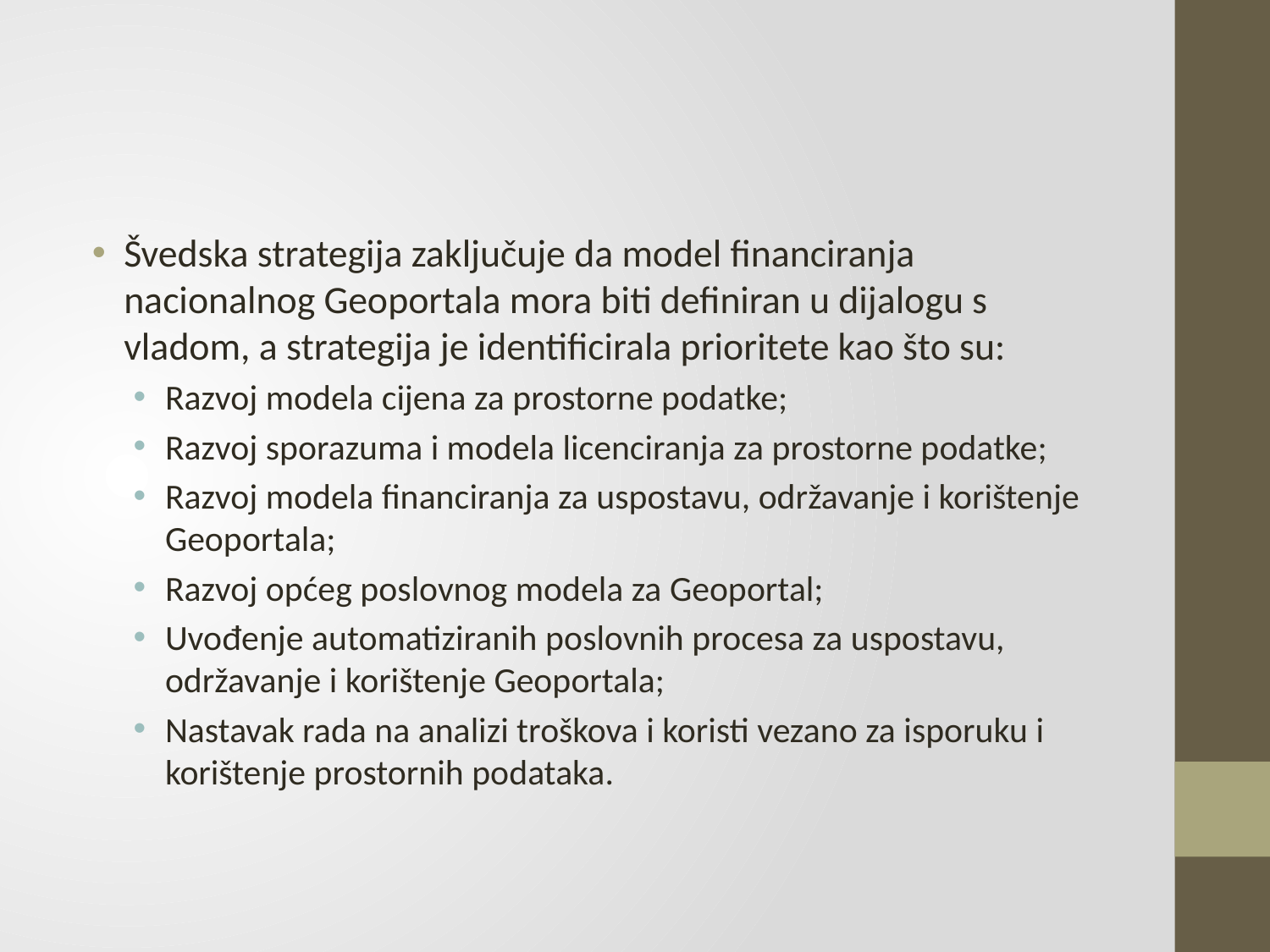

#
Švedska strategija zaključuje da model financiranja nacionalnog Geoportala mora biti definiran u dijalogu s vladom, a strategija je identificirala prioritete kao što su:
Razvoj modela cijena za prostorne podatke;
Razvoj sporazuma i modela licenciranja za prostorne podatke;
Razvoj modela financiranja za uspostavu, održavanje i korištenje Geoportala;
Razvoj općeg poslovnog modela za Geoportal;
Uvođenje automatiziranih poslovnih procesa za uspostavu, održavanje i korištenje Geoportala;
Nastavak rada na analizi troškova i koristi vezano za isporuku i korištenje prostornih podataka.